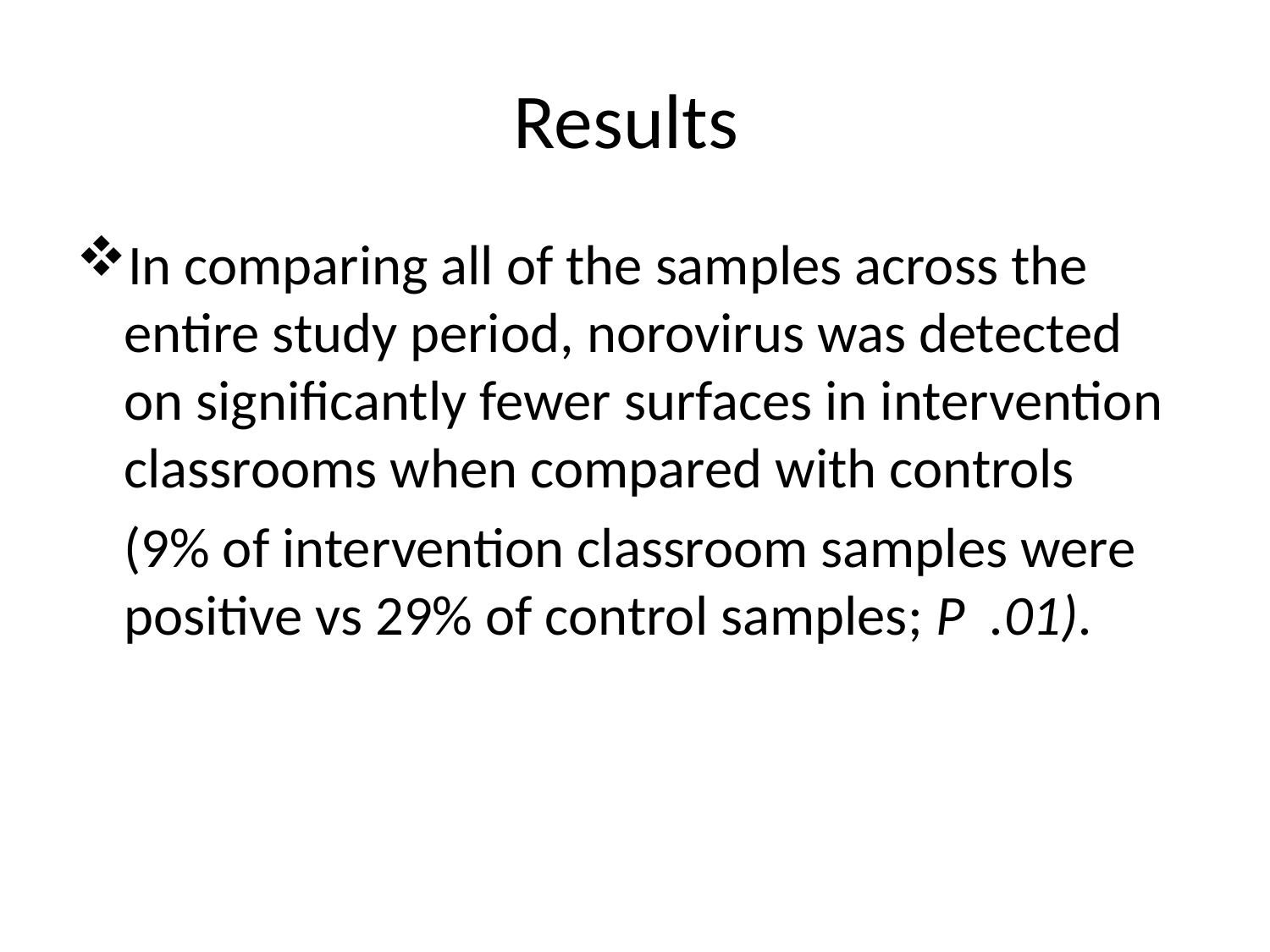

# Results
In comparing all of the samples across the entire study period, norovirus was detected on significantly fewer surfaces in intervention classrooms when compared with controls
 	(9% of intervention classroom samples were positive vs 29% of control samples; P  .01).